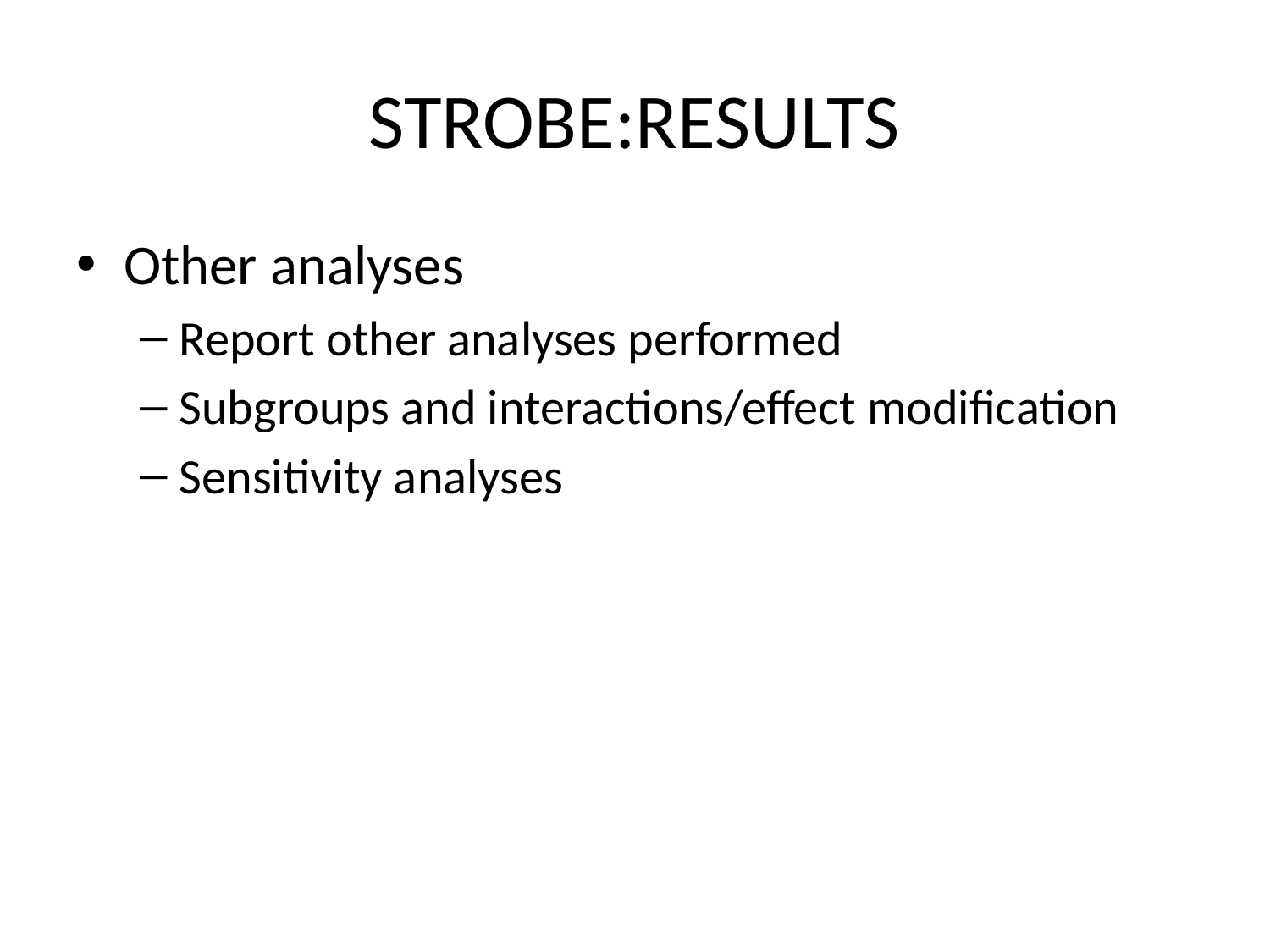

# STROBE:RESULTS
Other analyses
Report other analyses performed
Subgroups and interactions/effect modification
Sensitivity analyses